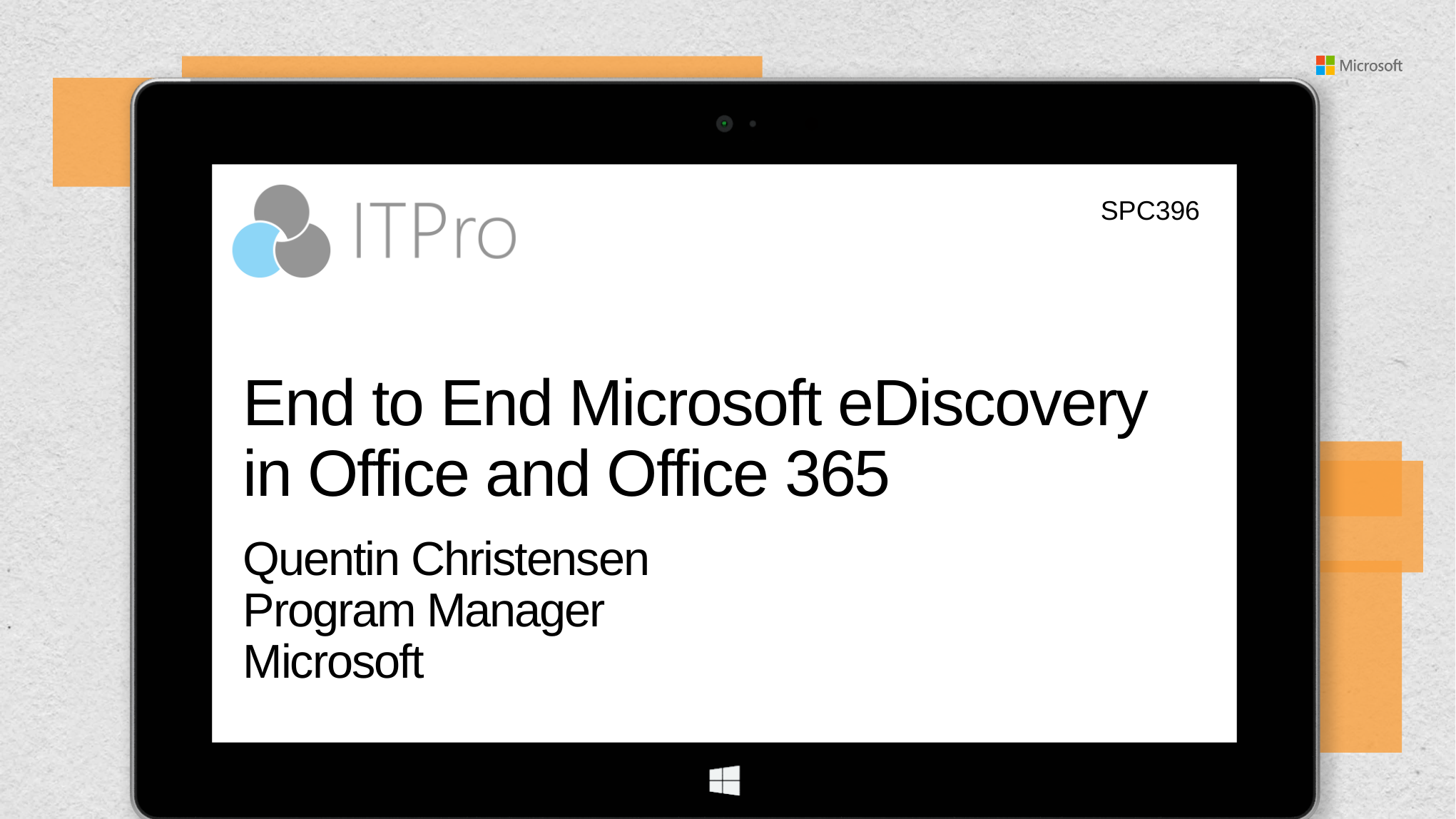

SPC396
# End to End Microsoft eDiscovery in Office and Office 365
Quentin Christensen
Program Manager
Microsoft